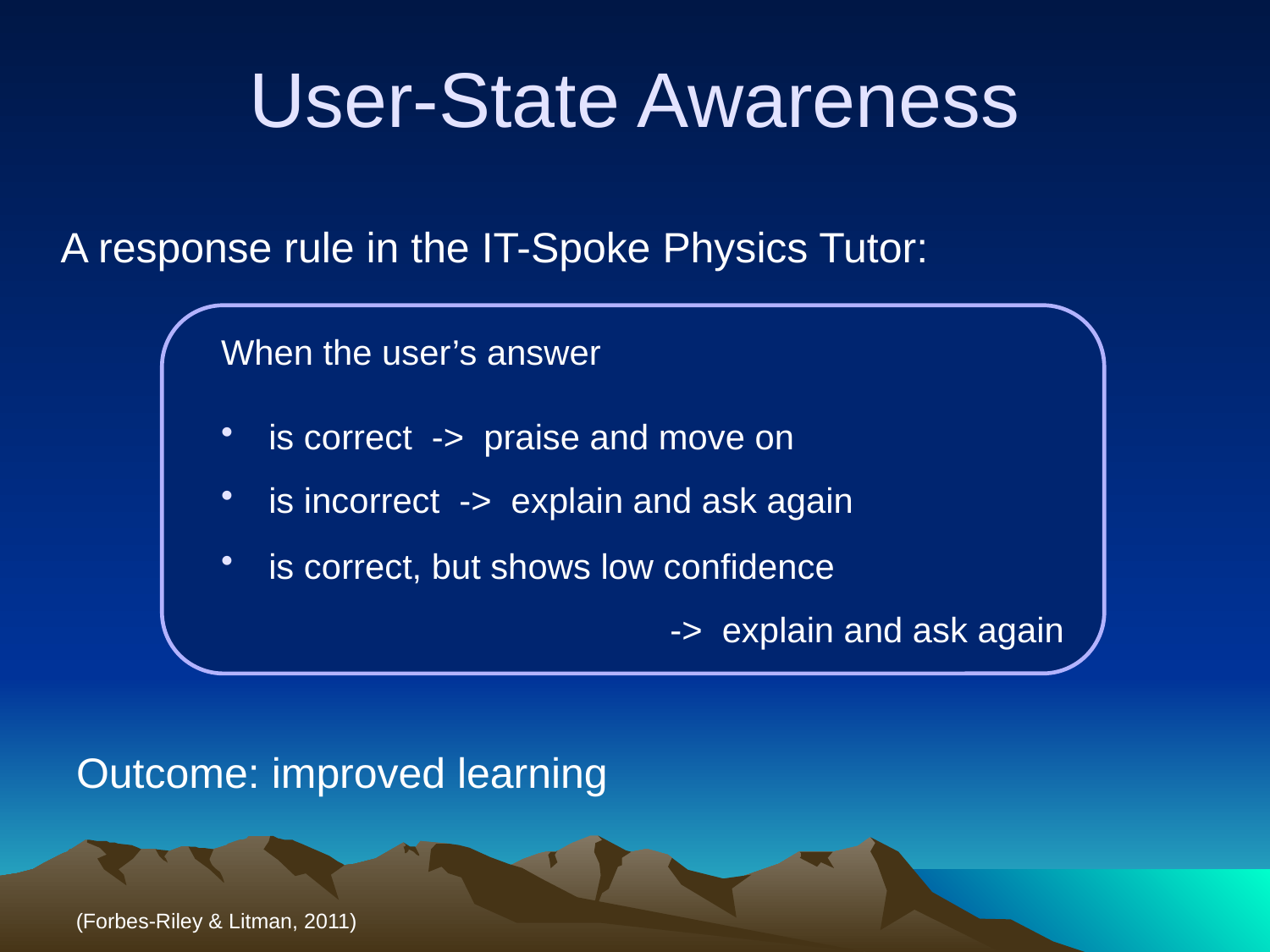

# User-State Awareness
A response rule in the IT-Spoke Physics Tutor:

When the user’s answer
is correct  ->  praise and move on
is incorrect  ->  explain and ask again

is correct, but shows low confidence
			       ->  explain and ask again

Outcome: improved learning

(Forbes-Riley & Litman, 2011)